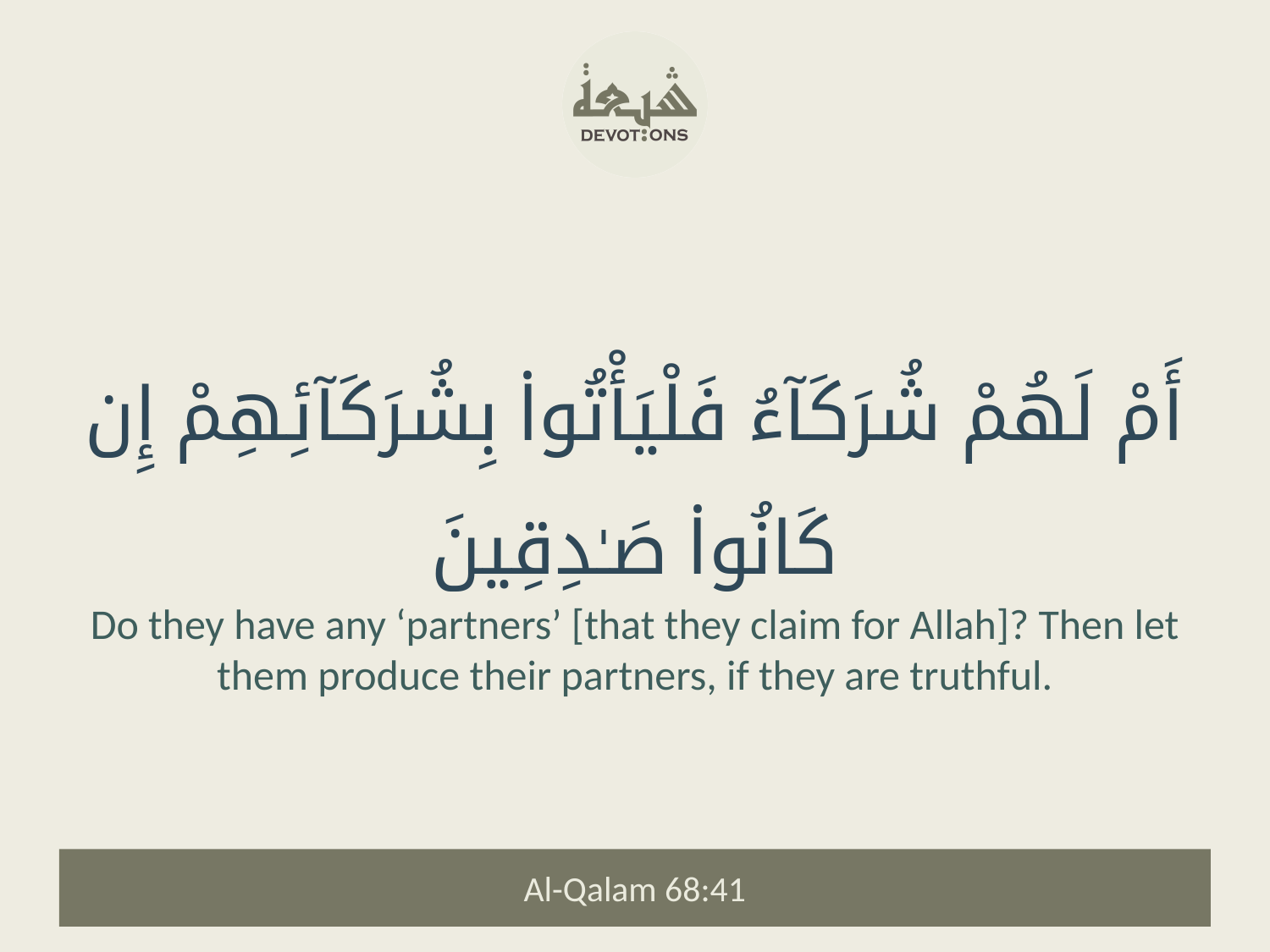

أَمْ لَهُمْ شُرَكَآءُ فَلْيَأْتُوا۟ بِشُرَكَآئِهِمْ إِن كَانُوا۟ صَـٰدِقِينَ
Do they have any ‘partners’ [that they claim for Allah]? Then let them produce their partners, if they are truthful.
Al-Qalam 68:41